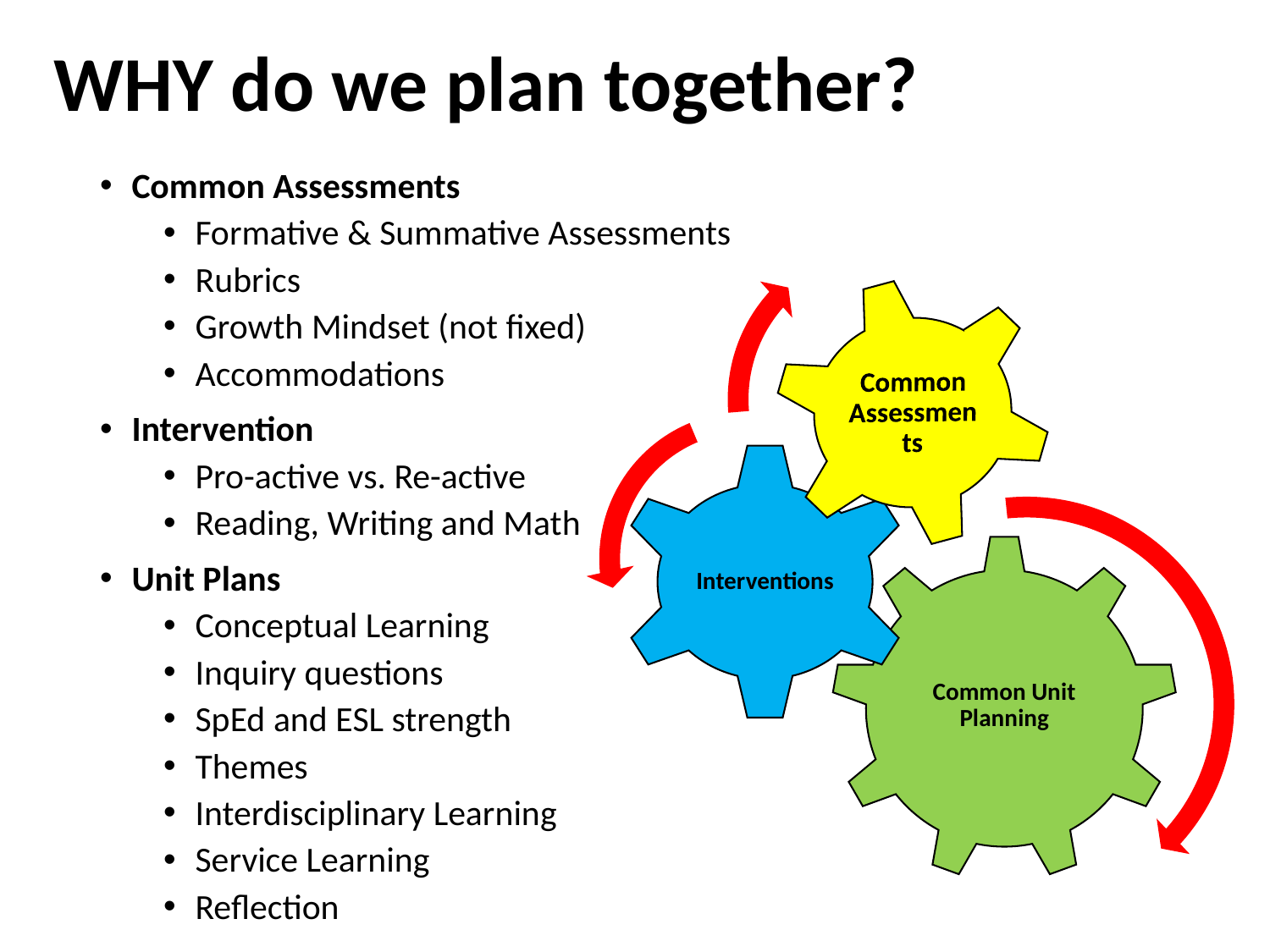

# WHY do we plan together?
Common Assessments
Formative & Summative Assessments
Rubrics
Growth Mindset (not fixed)
Accommodations
Intervention
Pro-active vs. Re-active
Reading, Writing and Math
Unit Plans
Conceptual Learning
Inquiry questions
SpEd and ESL strength
Themes
Interdisciplinary Learning
Service Learning
Reflection
Common Unit Planning
Interventions
Common Assessments